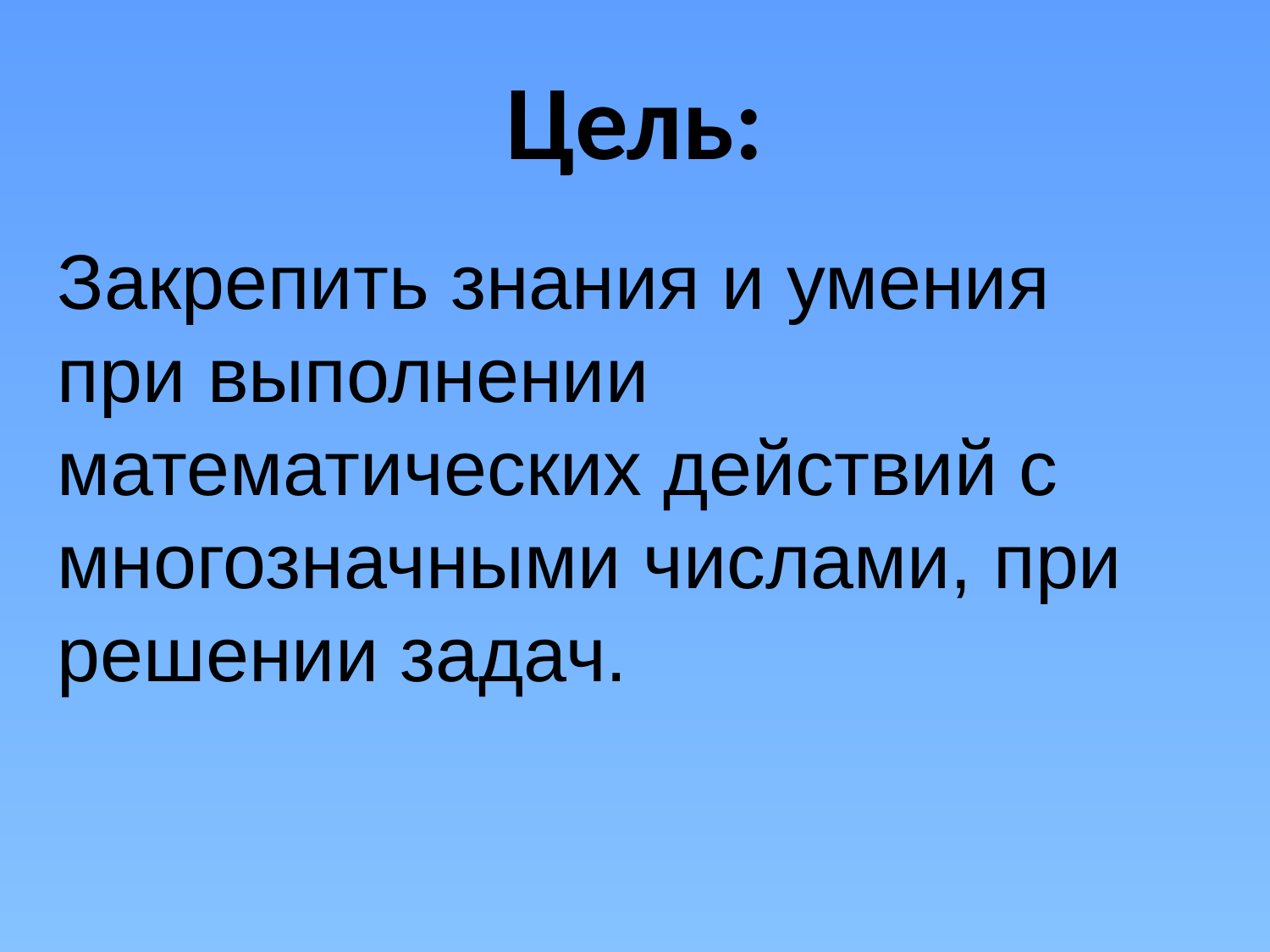

# Цель:
Закрепить знания и умения при выполнении математических действий с многозначными числами, при решении задач.